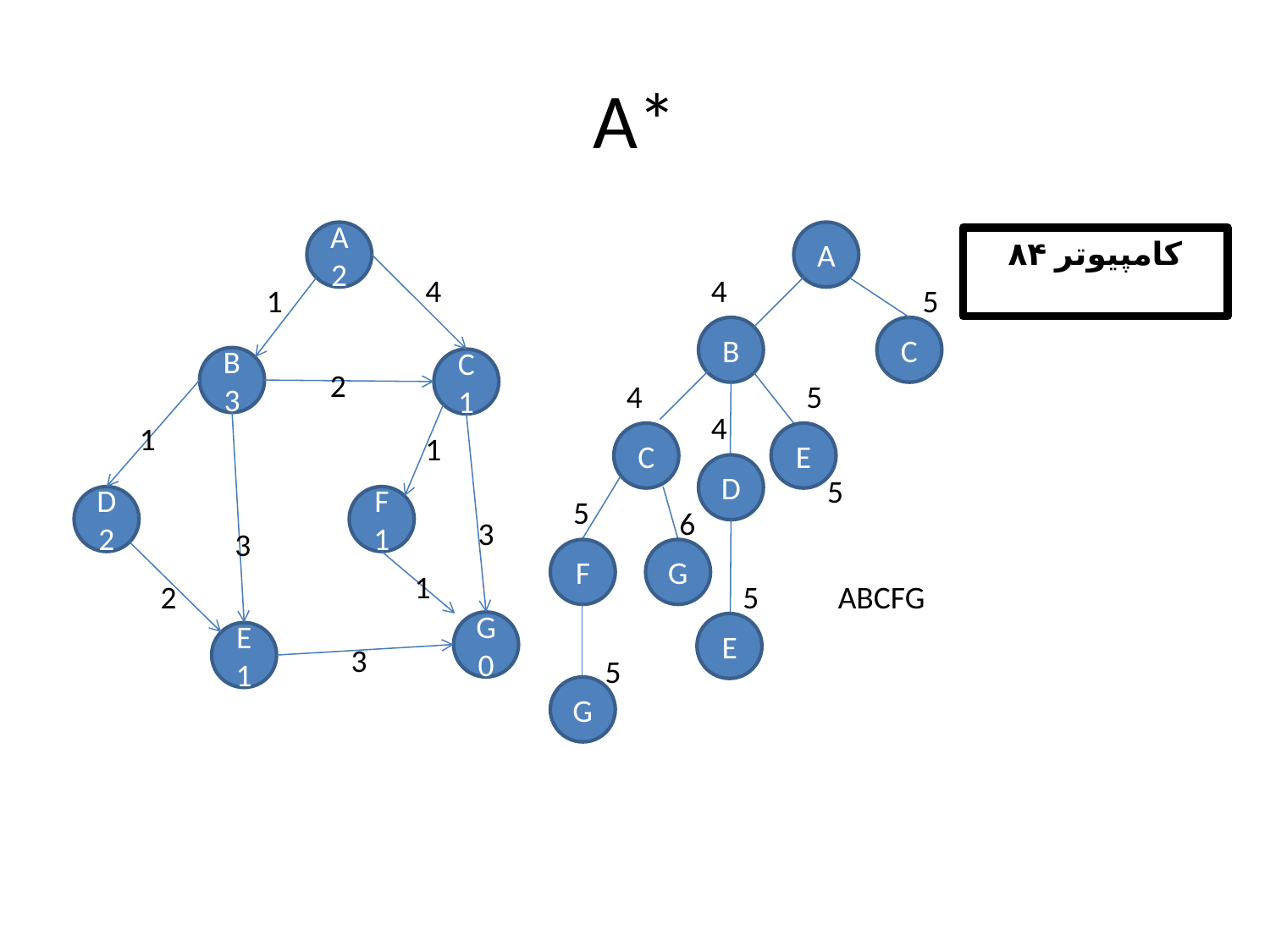

# A*
A2
A
کامپیوتر ۸۴

4
4
1
5
B
C
B3
C1
2
4
5
4
1
1
C
E
D
5
D2
F1
5
6
3
3
F
G
1
2
5
ABCFG
G0
E
E1
3
5
G